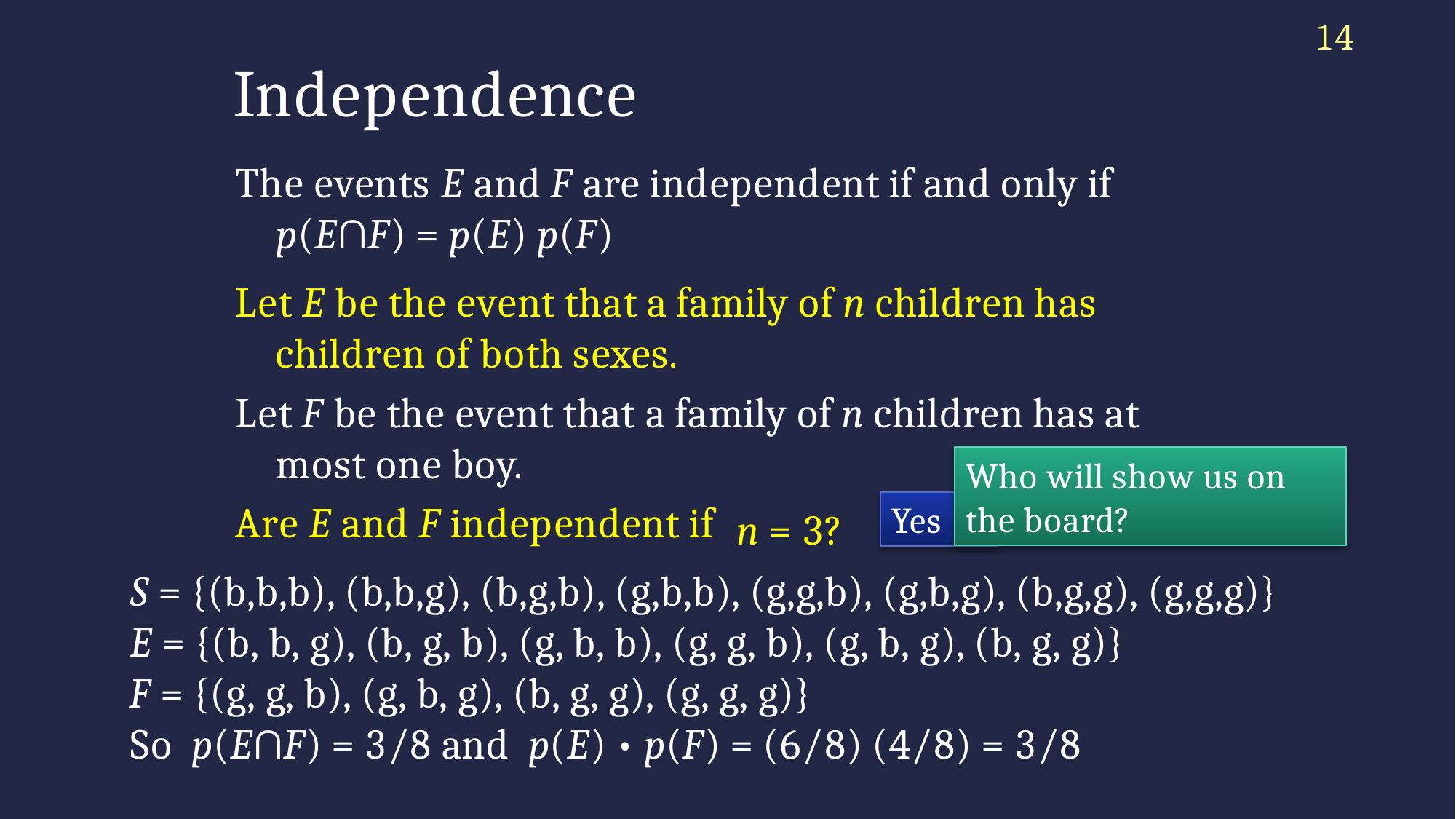

14
# Independence
The events E and F are independent if and only if
p(E∩F) = p(E) p(F)
Let E be the event that a family of n children has children of both sexes.
Let F be the event that a family of n children has at most one boy.
Are E and F independent if
Who will show us on the board?
Yes
n = 3?

S = {(b,b,b), (b,b,g), (b,g,b), (g,b,b), (g,g,b), (g,b,g), (b,g,g), (g,g,g)}
E = {(b, b, g), (b, g, b), (g, b, b), (g, g, b), (g, b, g), (b, g, g)}
F = {(g, g, b), (g, b, g), (b, g, g), (g, g, g)}
So  p(E∩F) = 3/8 and  p(E) • p(F) = (6/8) (4/8) = 3/8